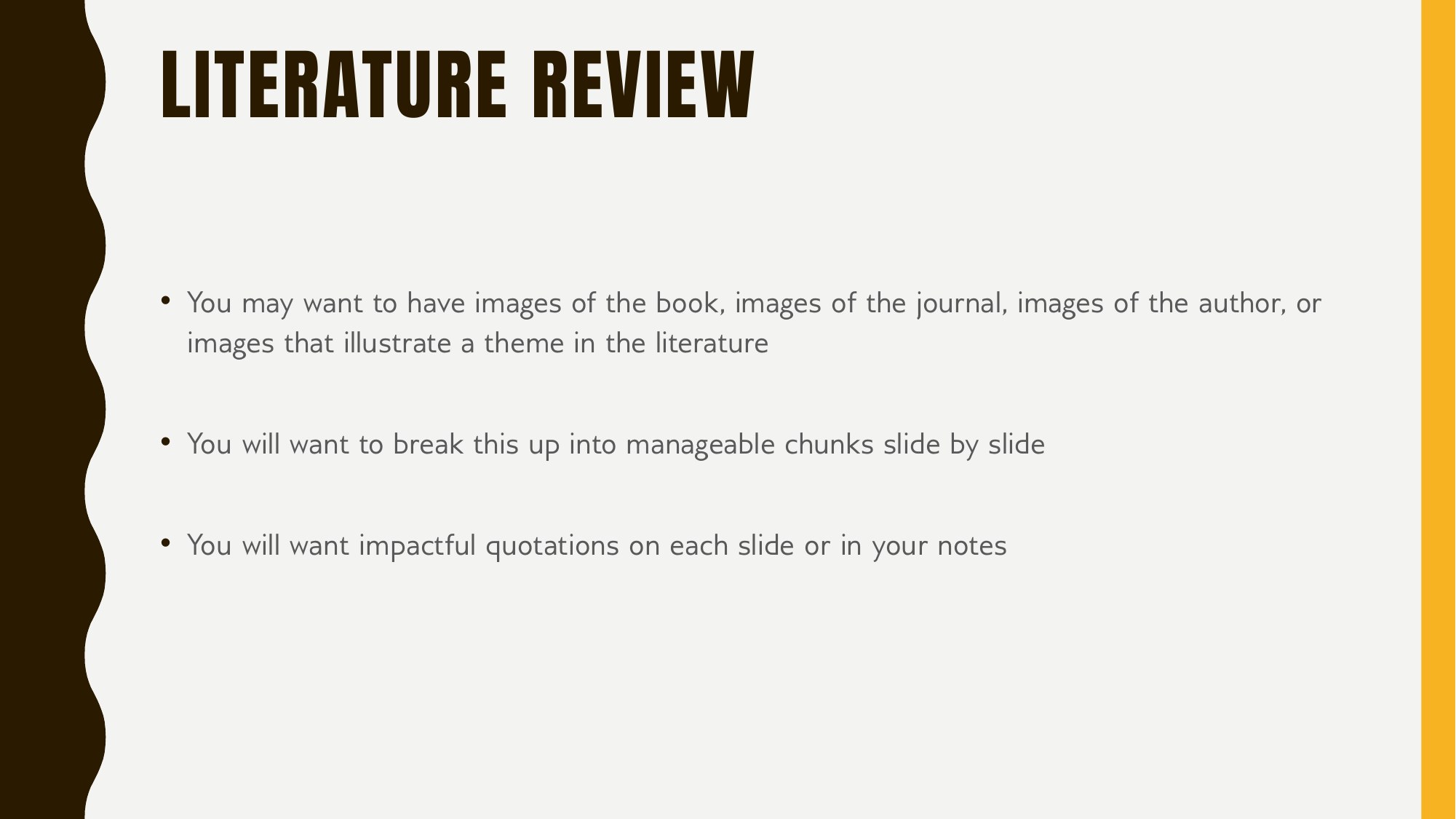

# Literature review
You may want to have images of the book, images of the journal, images of the author, or images that illustrate a theme in the literature

You will want to break this up into manageable chunks slide by slide

You will want impactful quotations on each slide or in your notes